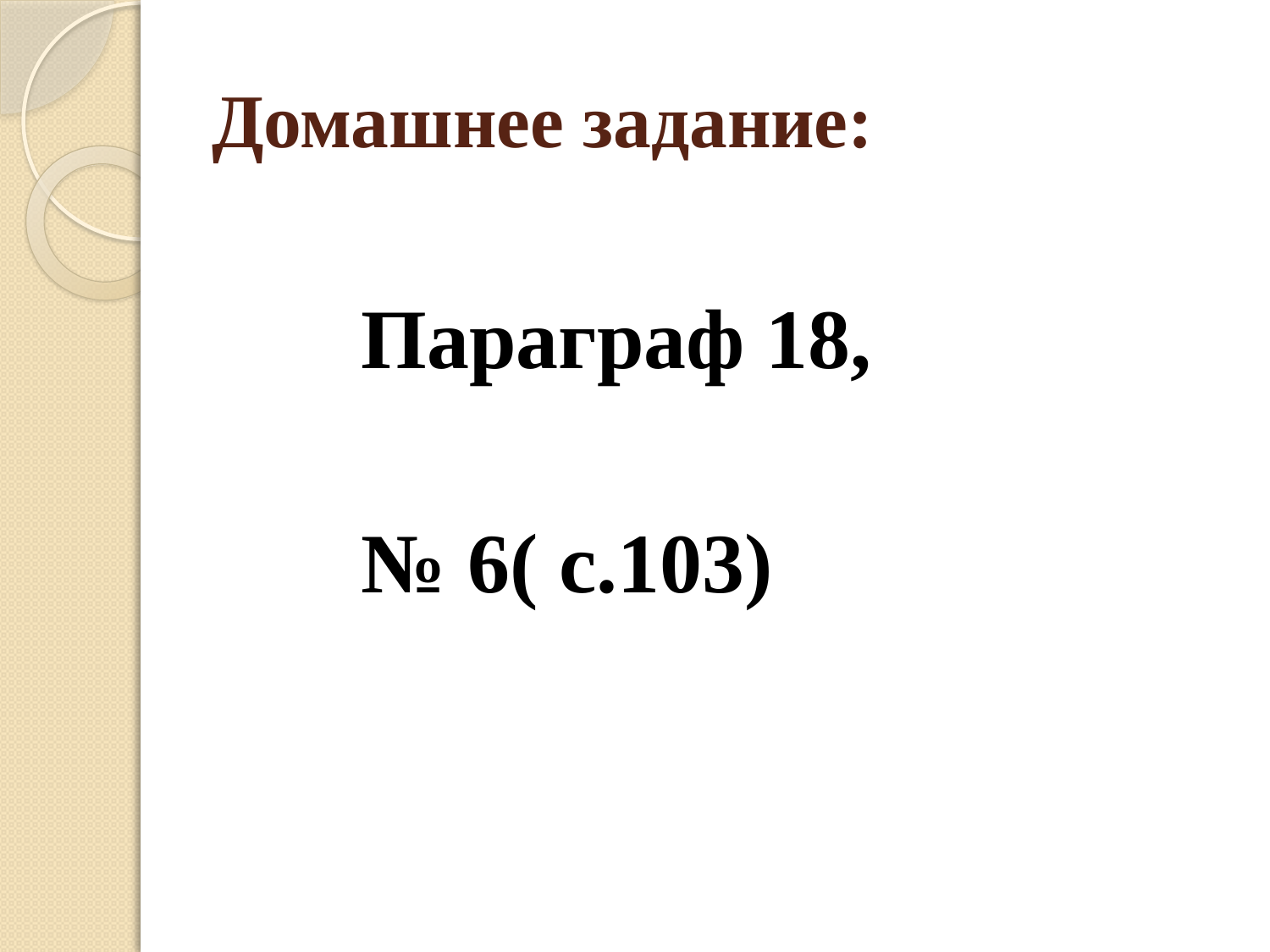

# Домашнее задание:
Параграф 18,

№ 6( с.103)